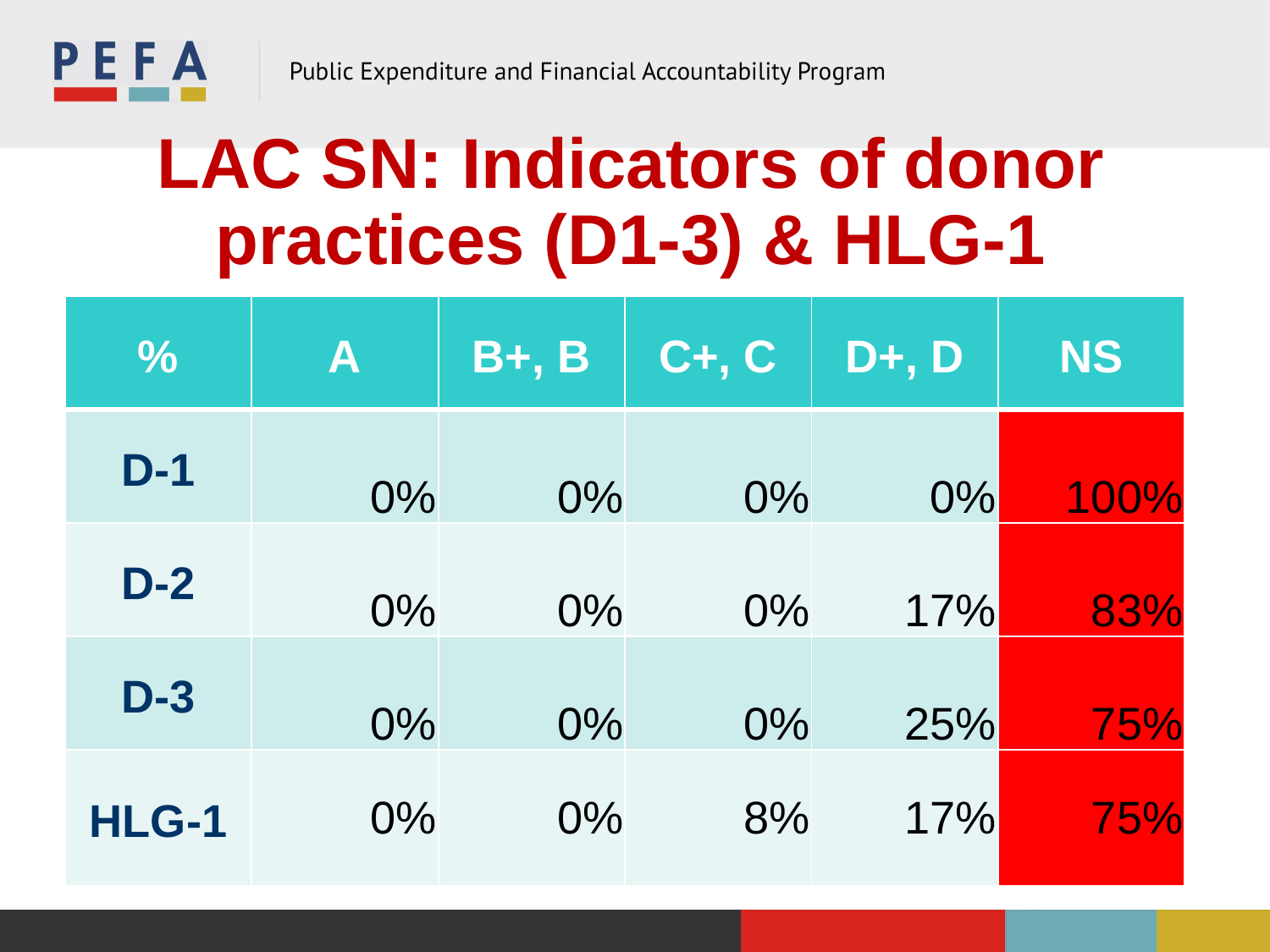

# LAC SN: Indicators of donor practices (D1-3) & HLG-1
| % | A | B+, B | C+, C | D+, D | NS |
| --- | --- | --- | --- | --- | --- |
| D-1 | 0% | 0% | 0% | 0% | 100% |
| D-2 | 0% | 0% | 0% | 17% | 83% |
| D-3 | 0% | 0% | 0% | 25% | 75% |
| HLG-1 | 0% | 0% | 8% | 17% | 75% |